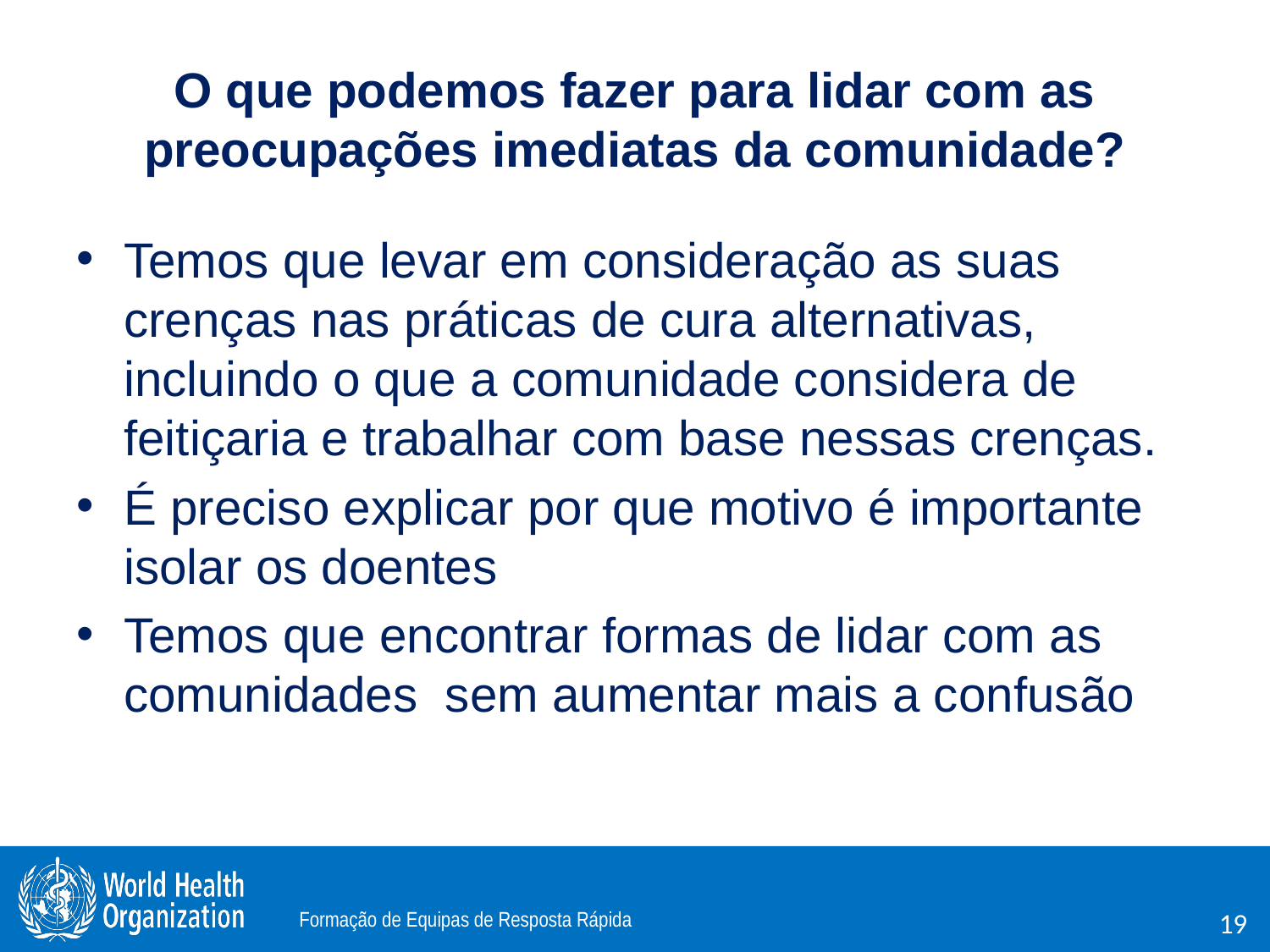

# O que podemos fazer para lidar com as preocupações imediatas da comunidade?
Temos que levar em consideração as suas crenças nas práticas de cura alternativas, incluindo o que a comunidade considera de feitiçaria e trabalhar com base nessas crenças.
É preciso explicar por que motivo é importante isolar os doentes
Temos que encontrar formas de lidar com as comunidades  sem aumentar mais a confusão